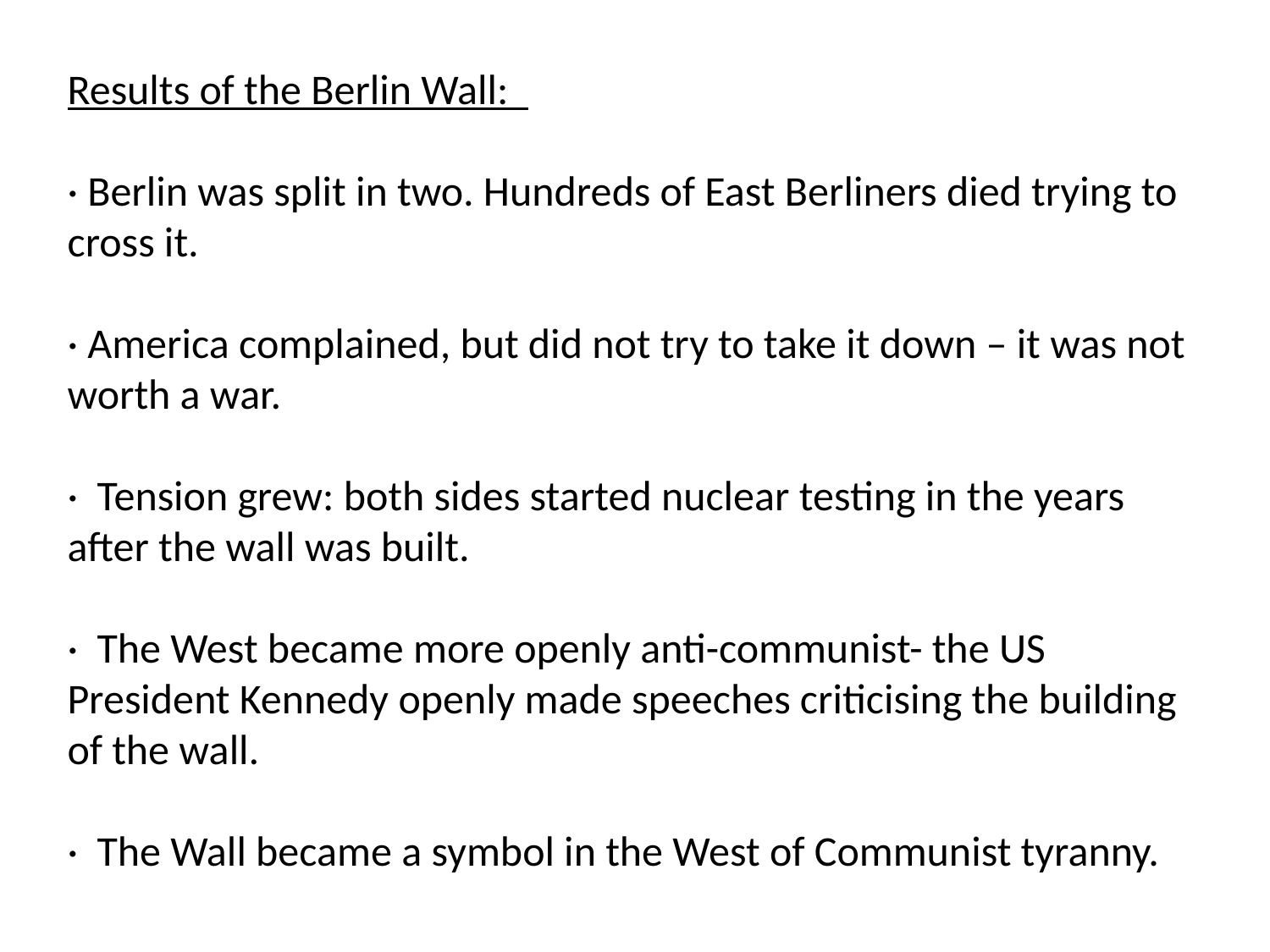

Results of the Berlin Wall:

· Berlin was split in two. Hundreds of East Berliners died trying to cross it.

· America complained, but did not try to take it down – it was not worth a war.

·  Tension grew: both sides started nuclear testing in the years after the wall was built.

·  The West became more openly anti-communist- the US President Kennedy openly made speeches criticising the building of the wall.

·  The Wall became a symbol in the West of Communist tyranny.